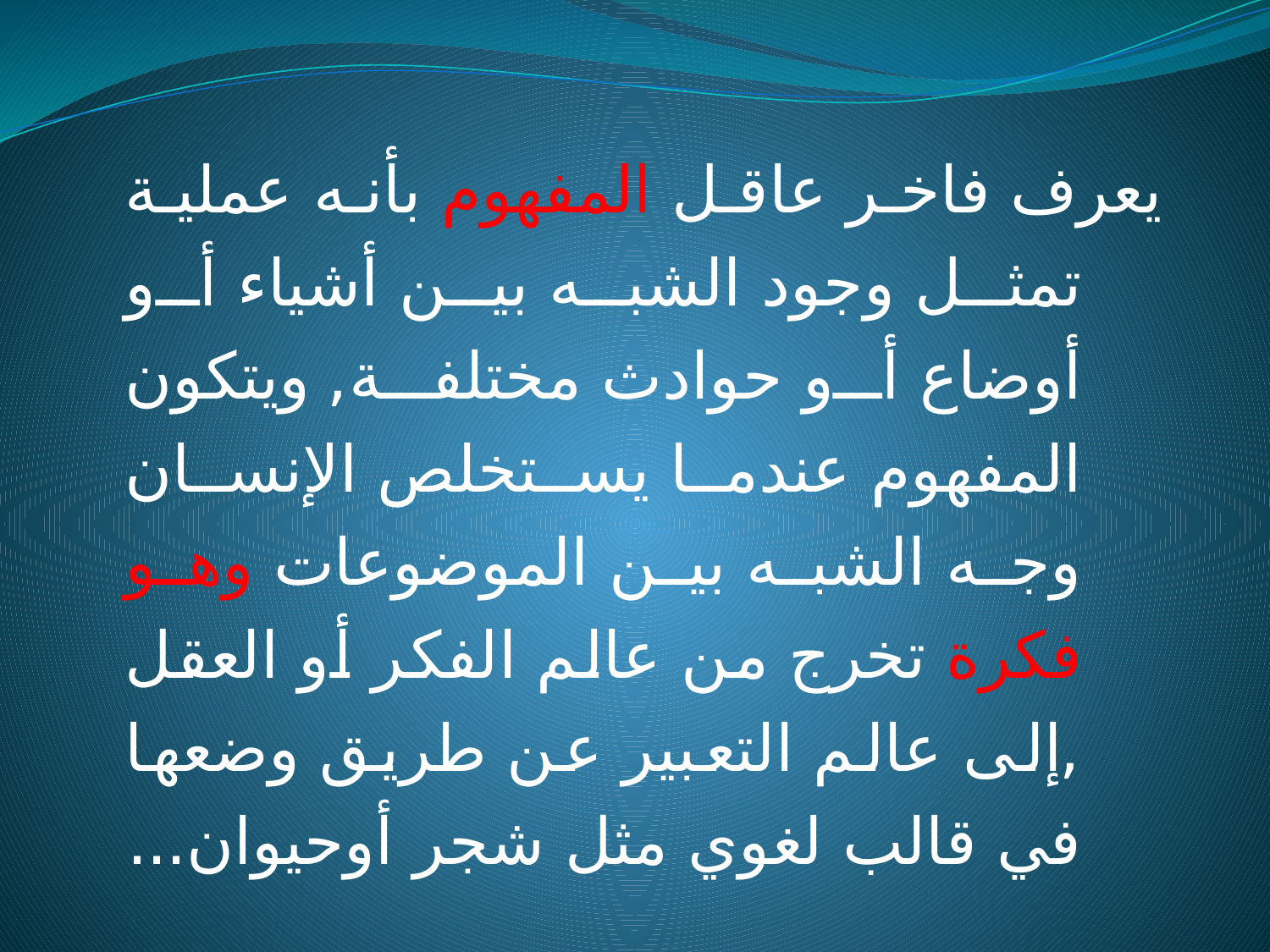

يعرف فاخر عاقل المفهوم بأنه عملية تمثل وجود الشبه بين أشياء أو أوضاع أو حوادث مختلفة, ويتكون المفهوم عندما يستخلص الإنسان وجه الشبه بين الموضوعات وهو فكرة تخرج من عالم الفكر أو العقل ,إلى عالم التعبير عن طريق وضعها في قالب لغوي مثل شجر أوحيوان...